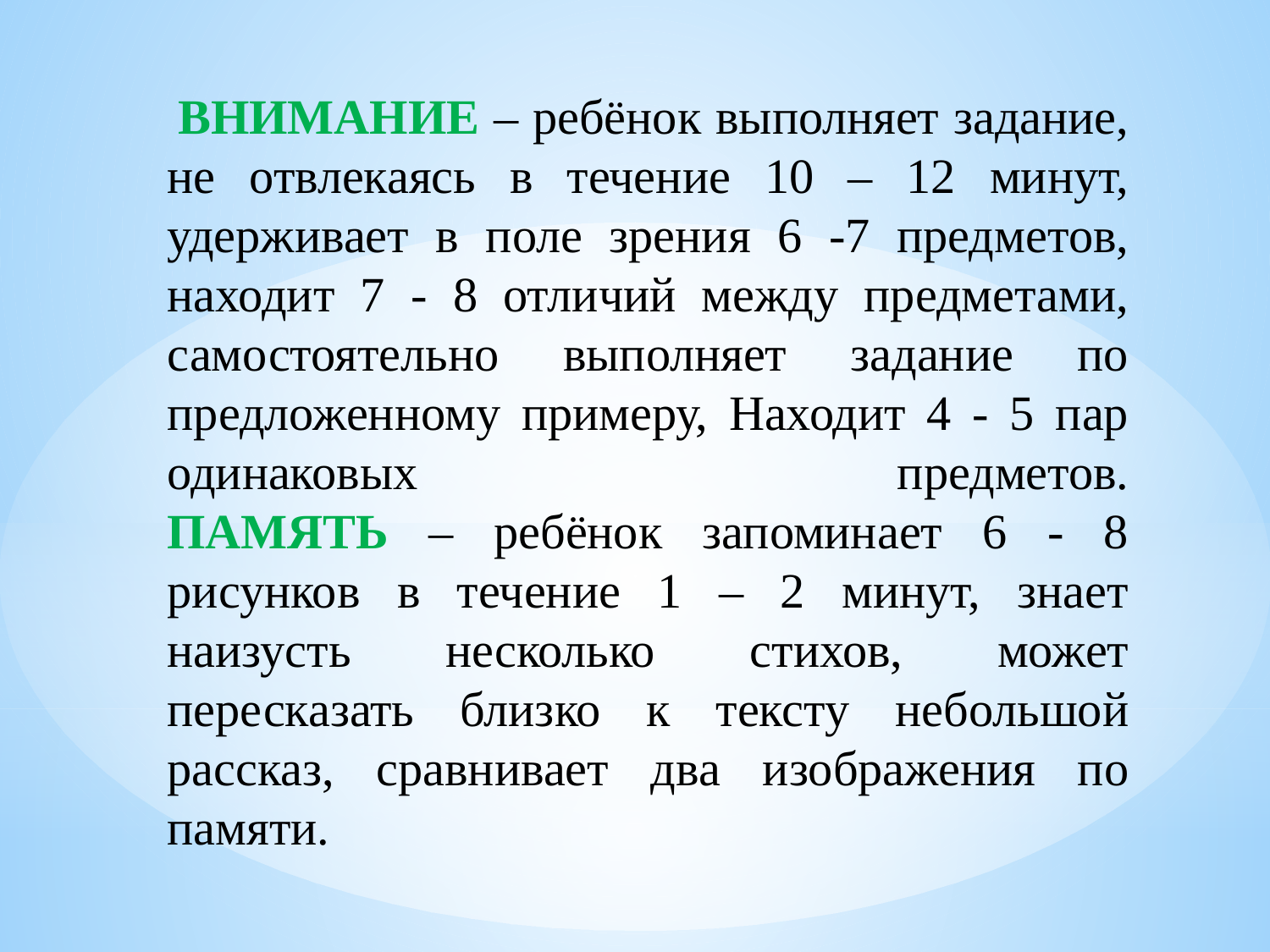

ВНИМАНИЕ – ребёнок выполняет задание, не отвлекаясь в течение 10 – 12 минут, удерживает в поле зрения 6 -7 предметов, находит 7 - 8 отличий между предметами, самостоятельно выполняет задание по предложенному примеру, Находит 4 - 5 пар одинаковых предметов.
ПАМЯТЬ – ребёнок запоминает 6 - 8 рисунков в течение 1 – 2 минут, знает наизусть несколько стихов, может пересказать близко к тексту небольшой рассказ, сравнивает два изображения по памяти.